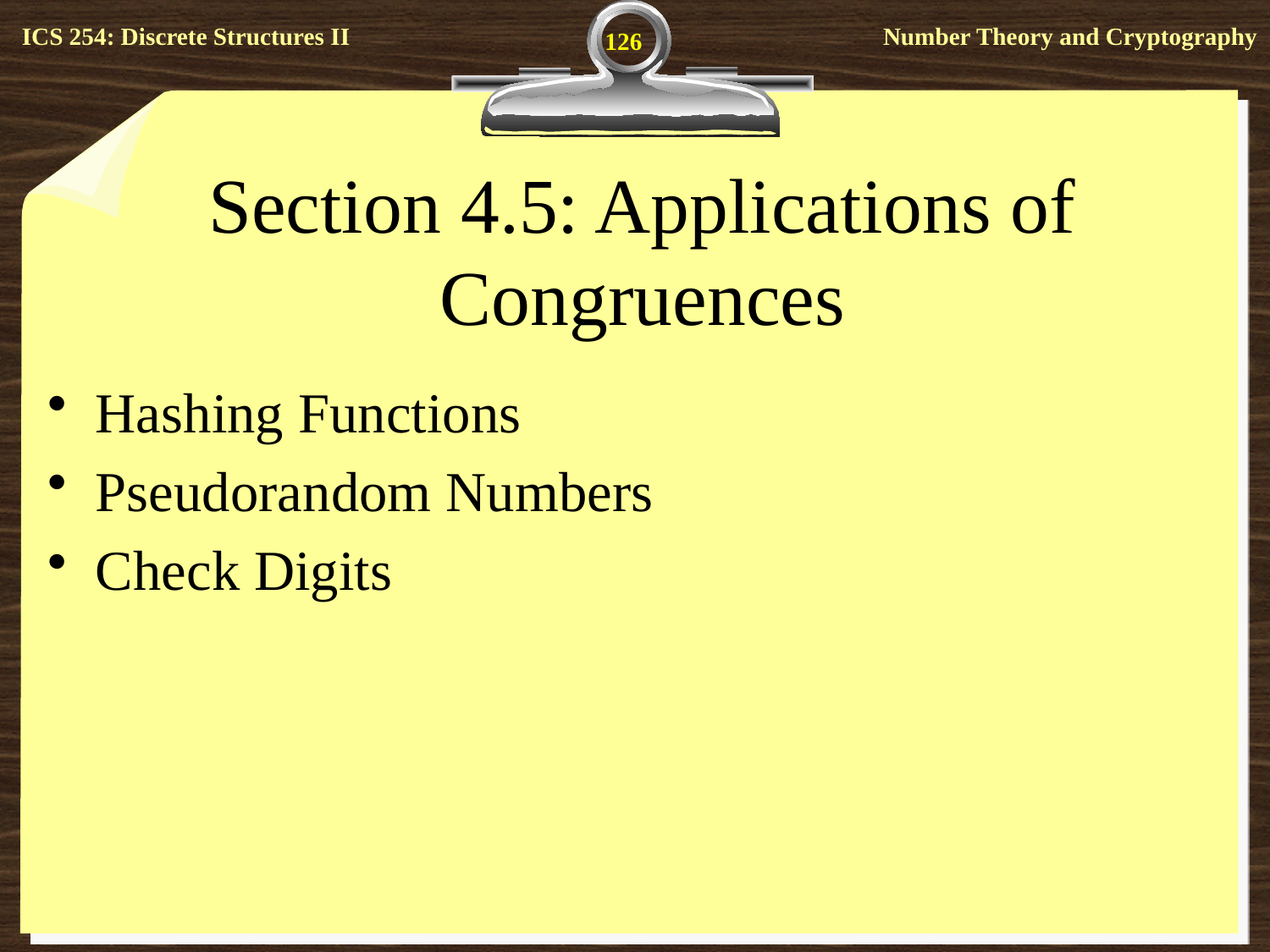

126
# Section 4.5: Applications of Congruences
Hashing Functions
Pseudorandom Numbers
Check Digits